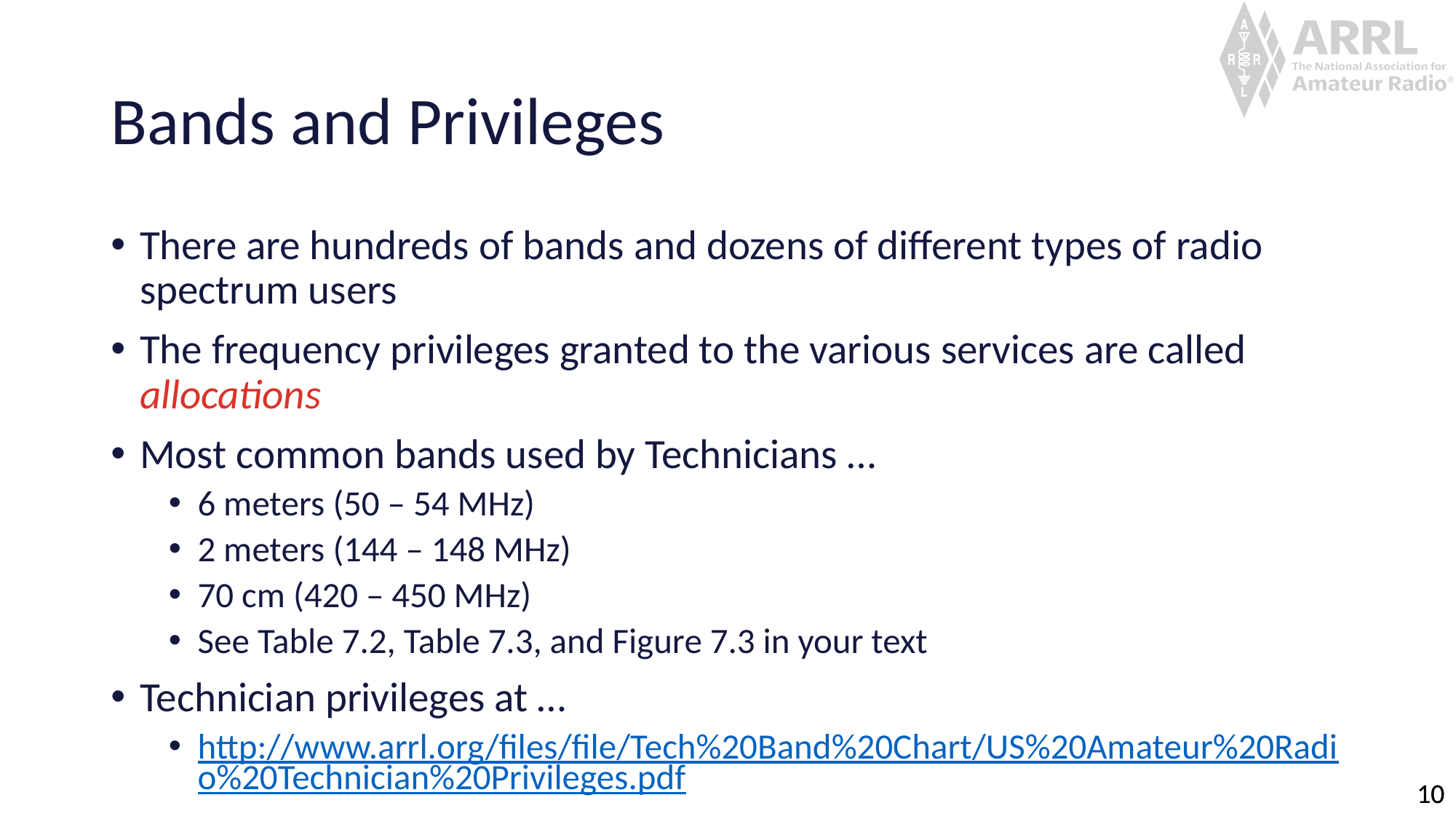

# Bands and Privileges
There are hundreds of bands and dozens of different types of radio spectrum users
The frequency privileges granted to the various services are called allocations
Most common bands used by Technicians …
6 meters (50 – 54 MHz)
2 meters (144 – 148 MHz)
70 cm (420 – 450 MHz)
See Table 7.2, Table 7.3, and Figure 7.3 in your text
Technician privileges at …
http://www.arrl.org/files/file/Tech%20Band%20Chart/US%20Amateur%20Radio%20Technician%20Privileges.pdf